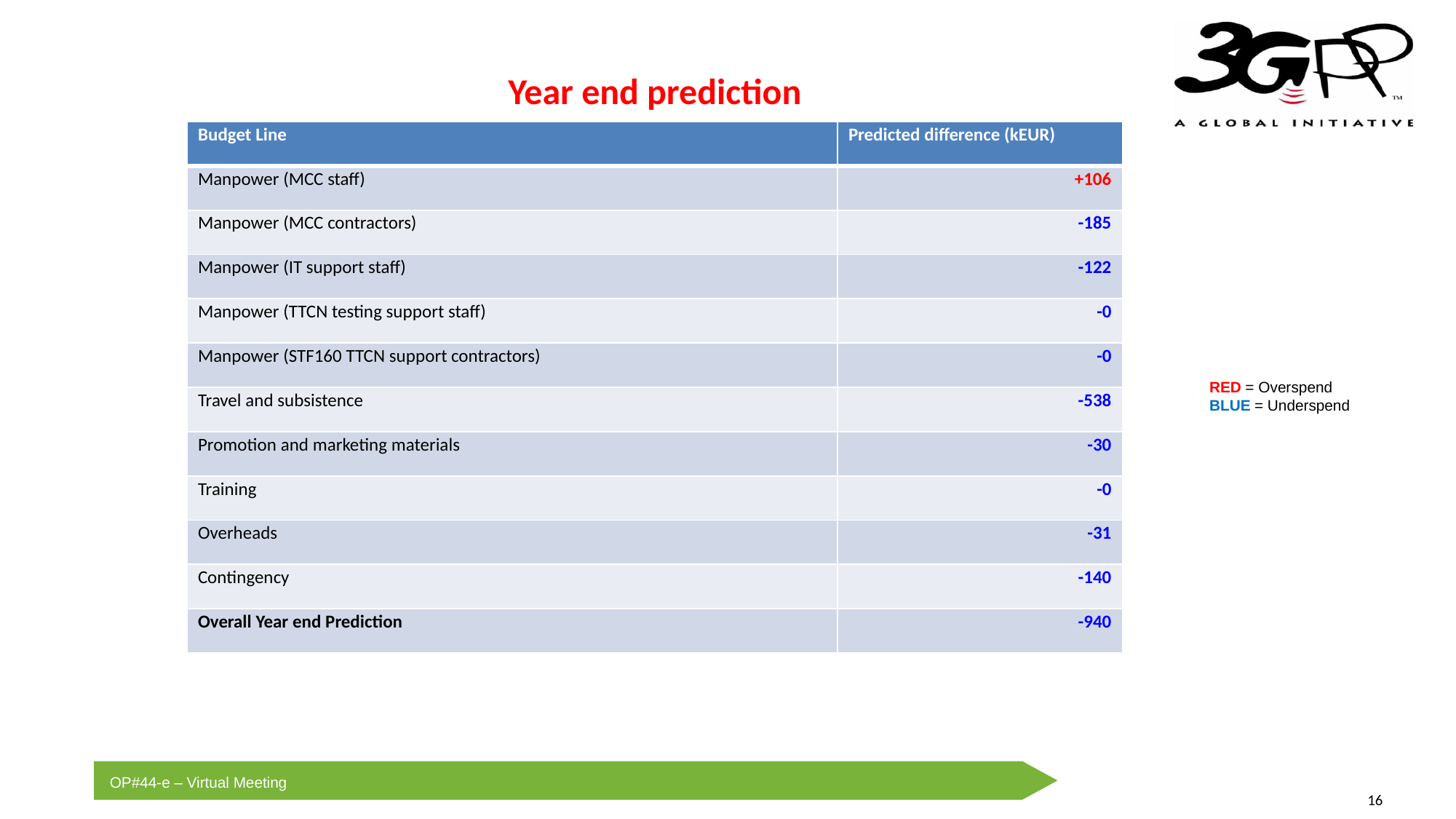

# Year end prediction
| Budget Line | Predicted difference (kEUR) |
| --- | --- |
| Manpower (MCC staff) | +106 |
| Manpower (MCC contractors) | -185 |
| Manpower (IT support staff) | -122 |
| Manpower (TTCN testing support staff) | -0 |
| Manpower (STF160 TTCN support contractors) | -0 |
| Travel and subsistence | -538 |
| Promotion and marketing materials | -30 |
| Training | -0 |
| Overheads | -31 |
| Contingency | -140 |
| Overall Year end Prediction | -940 |
RED = Overspend
BLUE = Underspend